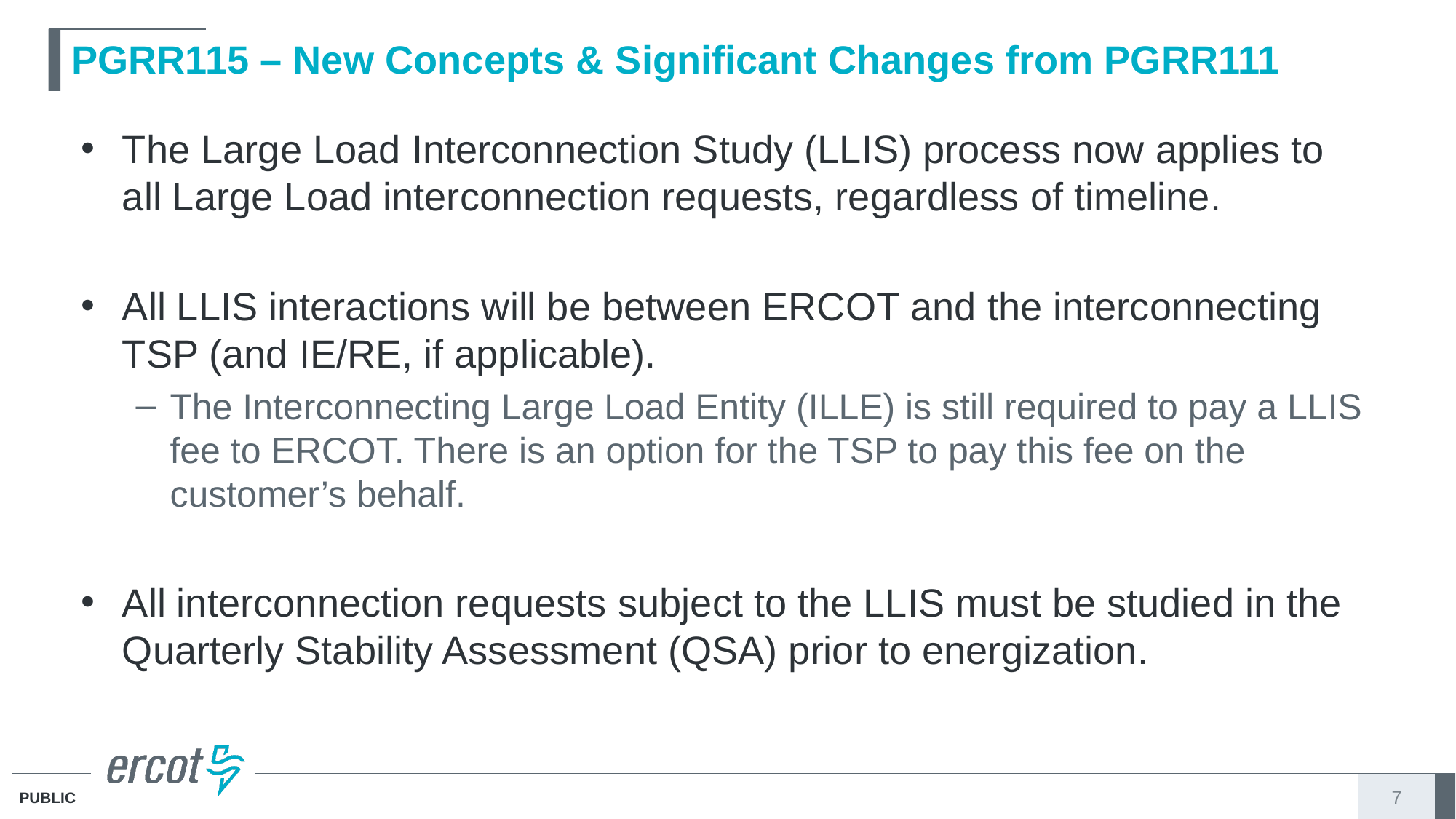

# PGRR115 – New Concepts & Significant Changes from PGRR111
The Large Load Interconnection Study (LLIS) process now applies to all Large Load interconnection requests, regardless of timeline.

All LLIS interactions will be between ERCOT and the interconnecting TSP (and IE/RE, if applicable).
The Interconnecting Large Load Entity (ILLE) is still required to pay a LLIS fee to ERCOT. There is an option for the TSP to pay this fee on the customer’s behalf.

All interconnection requests subject to the LLIS must be studied in the Quarterly Stability Assessment (QSA) prior to energization.
7